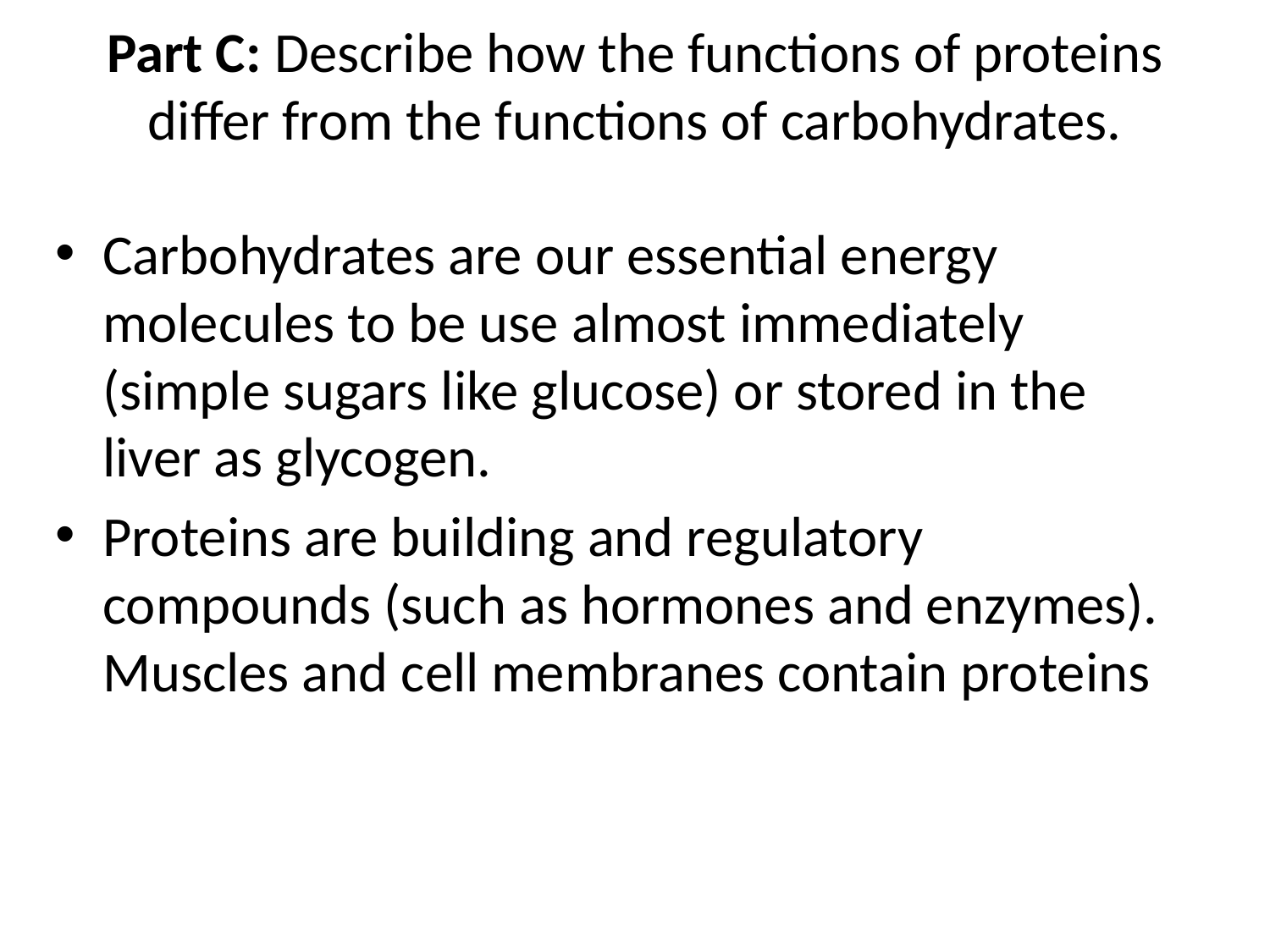

# Part C: Describe how the functions of proteins differ from the functions of carbohydrates.
Carbohydrates are our essential energy molecules to be use almost immediately (simple sugars like glucose) or stored in the liver as glycogen.
Proteins are building and regulatory compounds (such as hormones and enzymes). Muscles and cell membranes contain proteins